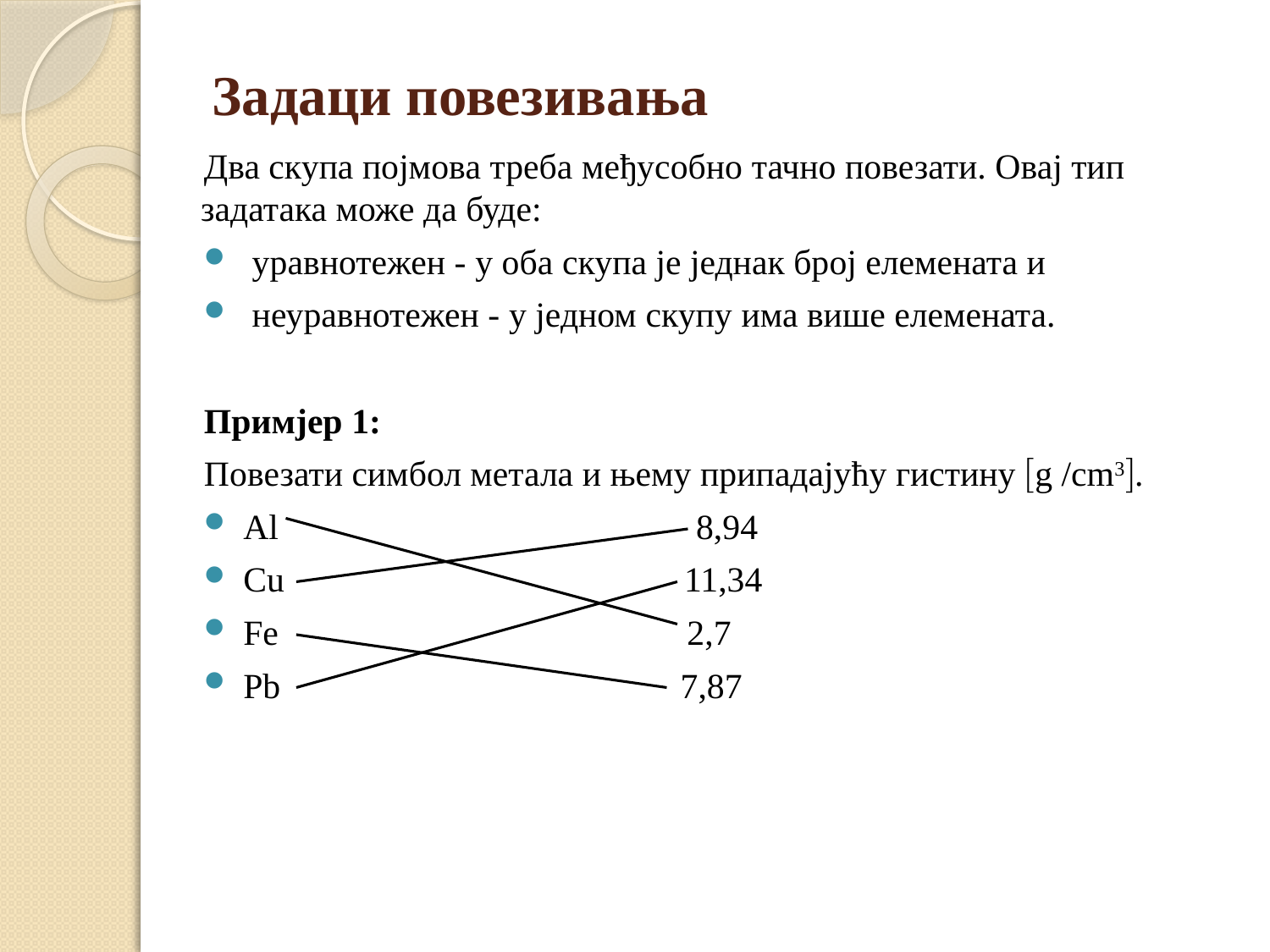

# Задаци повезивања
Два скупа појмова треба међусобно тачно повезати. Овај тип задатака може да буде:
 уравнотежен - у оба скупа је једнак број елемената и
 неуравнотежен - у једном скупу има више елемената.

Примјер 1:
Повезати симбол метала и њему припадајућу гистину [g /cm3].
Al                                               8,94
Cu                                             11,34
Fe                                              2,7
Pb                                             7,87